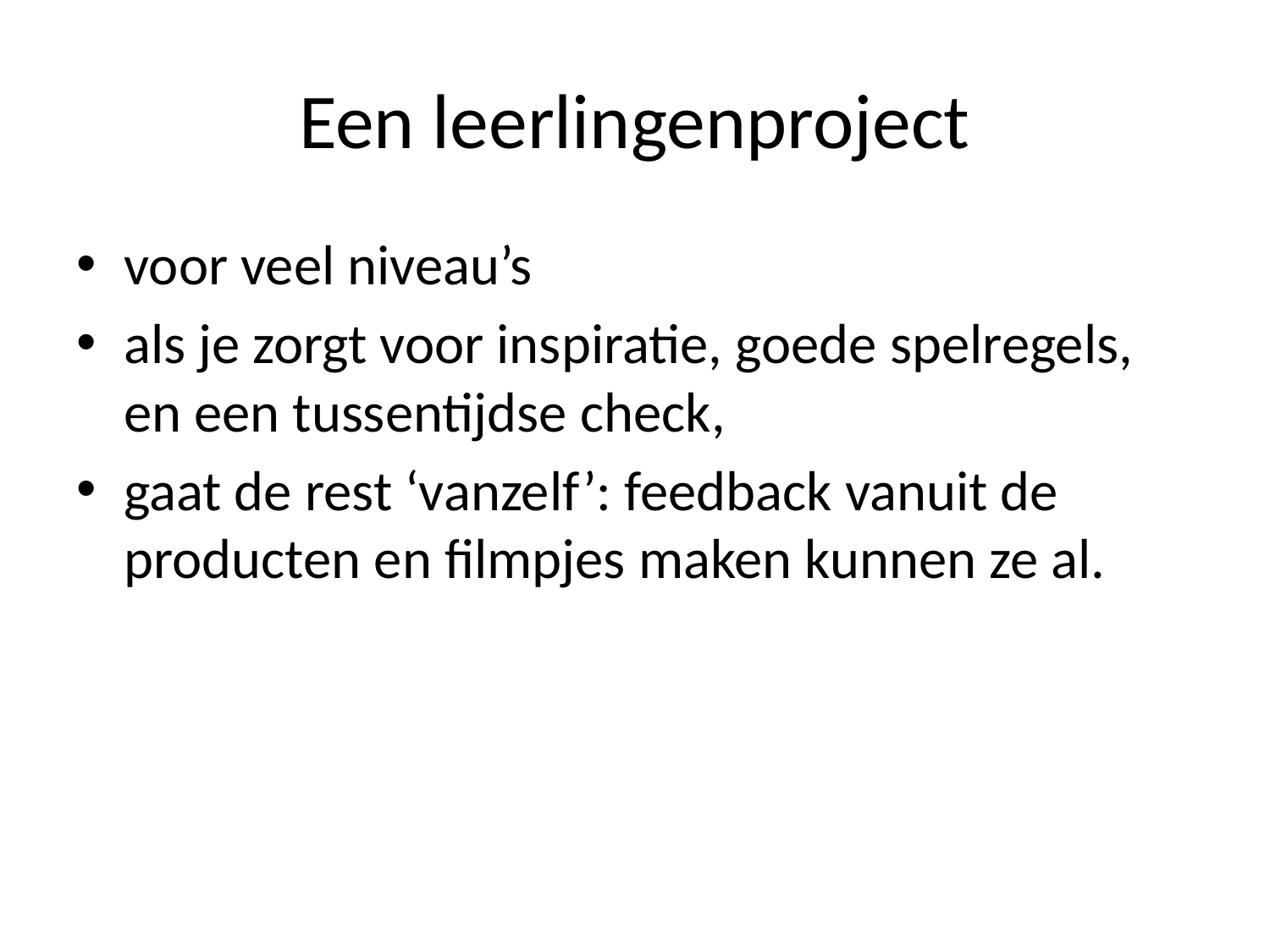

# Een leerlingenproject
voor veel niveau’s
als je zorgt voor inspiratie, goede spelregels, en een tussentijdse check,
gaat de rest ‘vanzelf’: feedback vanuit de producten en filmpjes maken kunnen ze al.